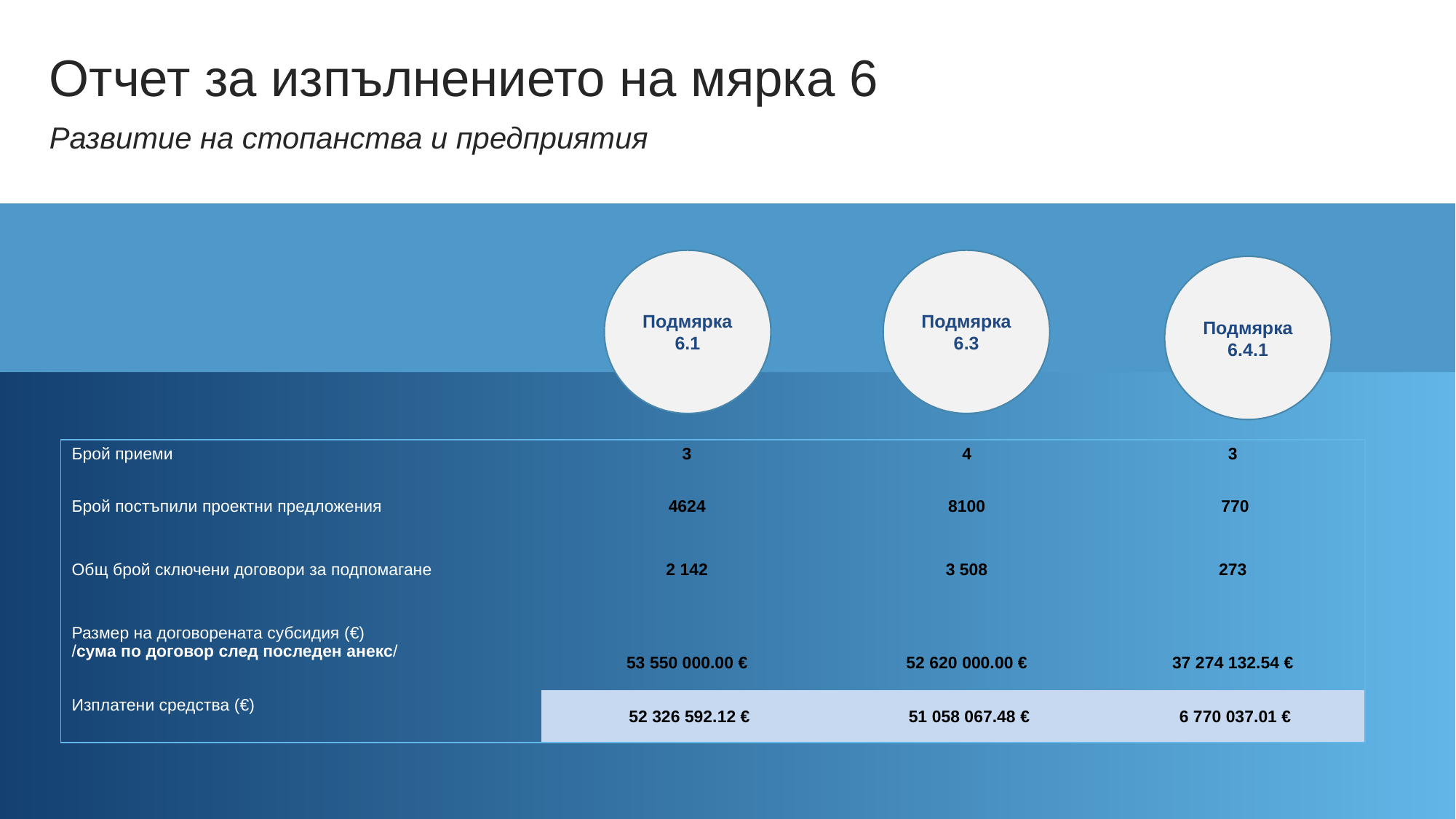

Отчет за изпълнението на мярка 6
Развитие на стопанства и предприятия

Подмярка 6.1
Подмярка 6.3
Подмярка 6.4.1
| Брой приеми | 3 | 4 | 3 |
| --- | --- | --- | --- |
| Брой постъпили проектни предложения | 4624 | 8100 | 770 |
| Общ брой сключени договори за подпомагане | 2 142 | 3 508 | 273 |
| Размер на договорената субсидия (€) /сума по договор след последен анекс/ | 53 550 000.00 € | 52 620 000.00 € | 37 274 132.54 € |
| Изплатени средства (€) | 52 326 592.12 € | 51 058 067.48 € | 6 770 037.01 € |